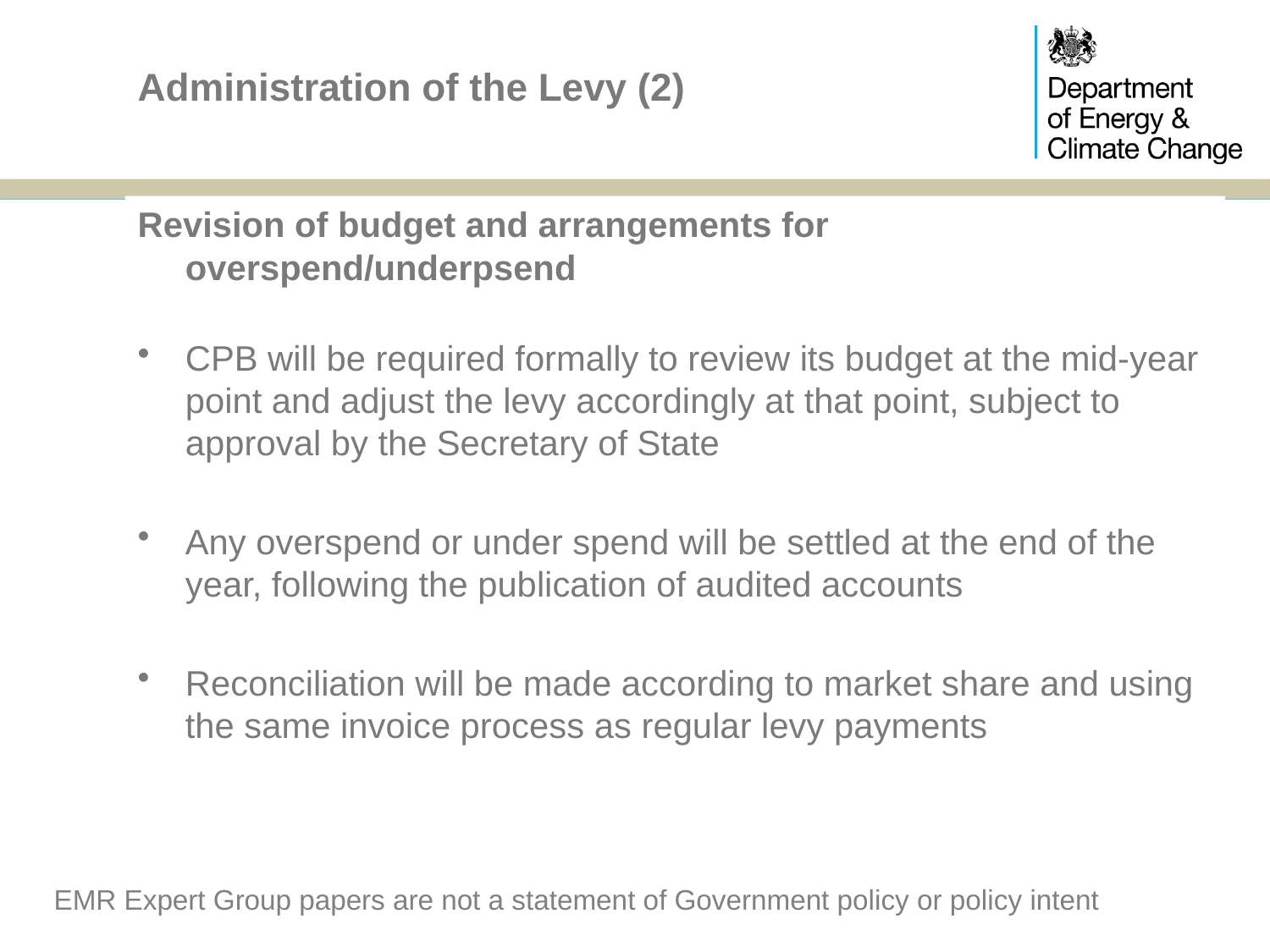

# Administration of the Levy (2)
Revision of budget and arrangements for overspend/underpsend

CPB will be required formally to review its budget at the mid-year point and adjust the levy accordingly at that point, subject to approval by the Secretary of State

Any overspend or under spend will be settled at the end of the year, following the publication of audited accounts

Reconciliation will be made according to market share and using the same invoice process as regular levy payments

EMR Expert Group papers are not a statement of Government policy or policy intent